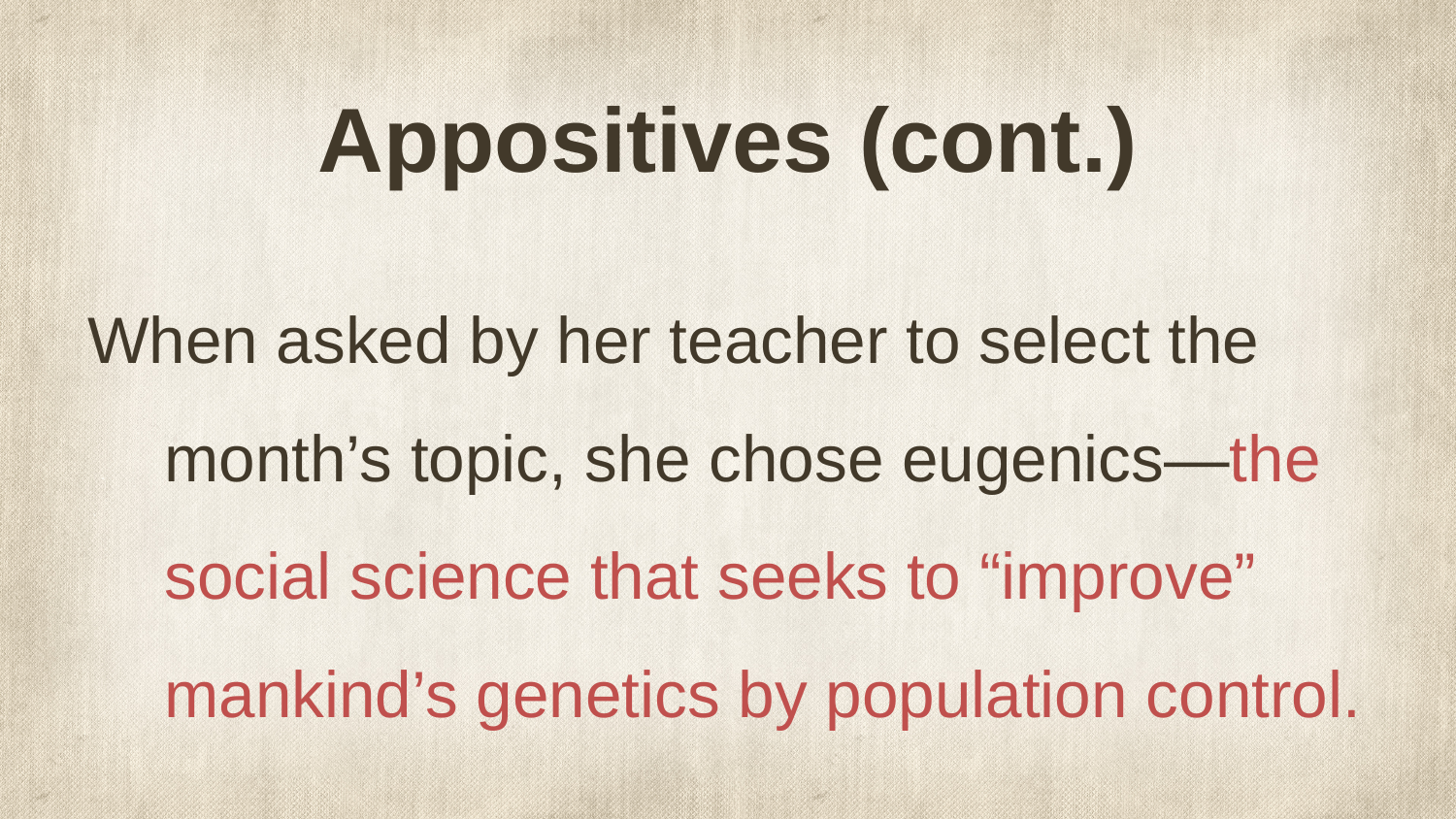

# Appositives (cont.)
When asked by her teacher to select the month’s topic, she chose eugenics—the social science that seeks to “improve” mankind’s genetics by population control.